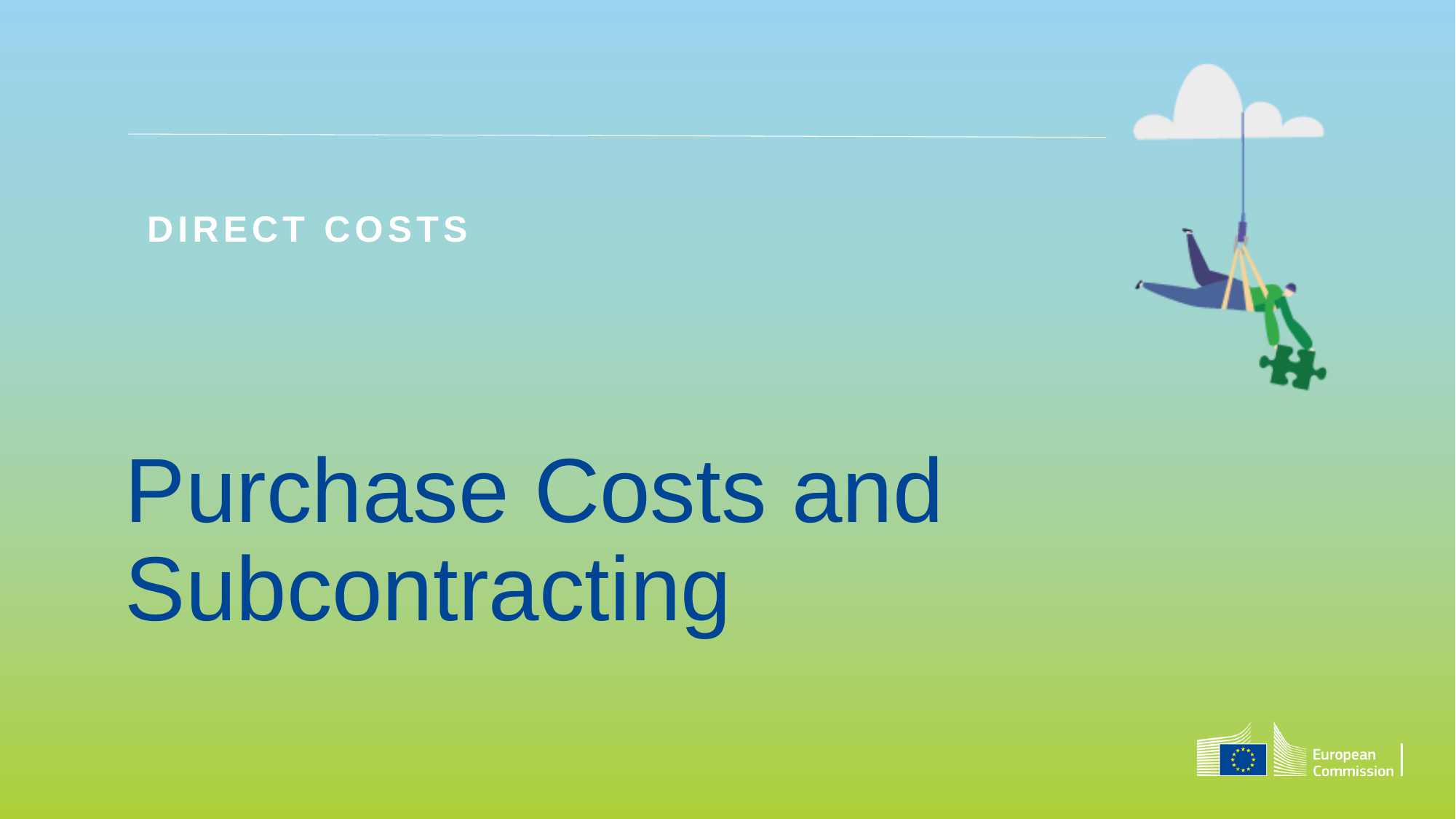

Direct costs
# Purchase Costs and Subcontracting